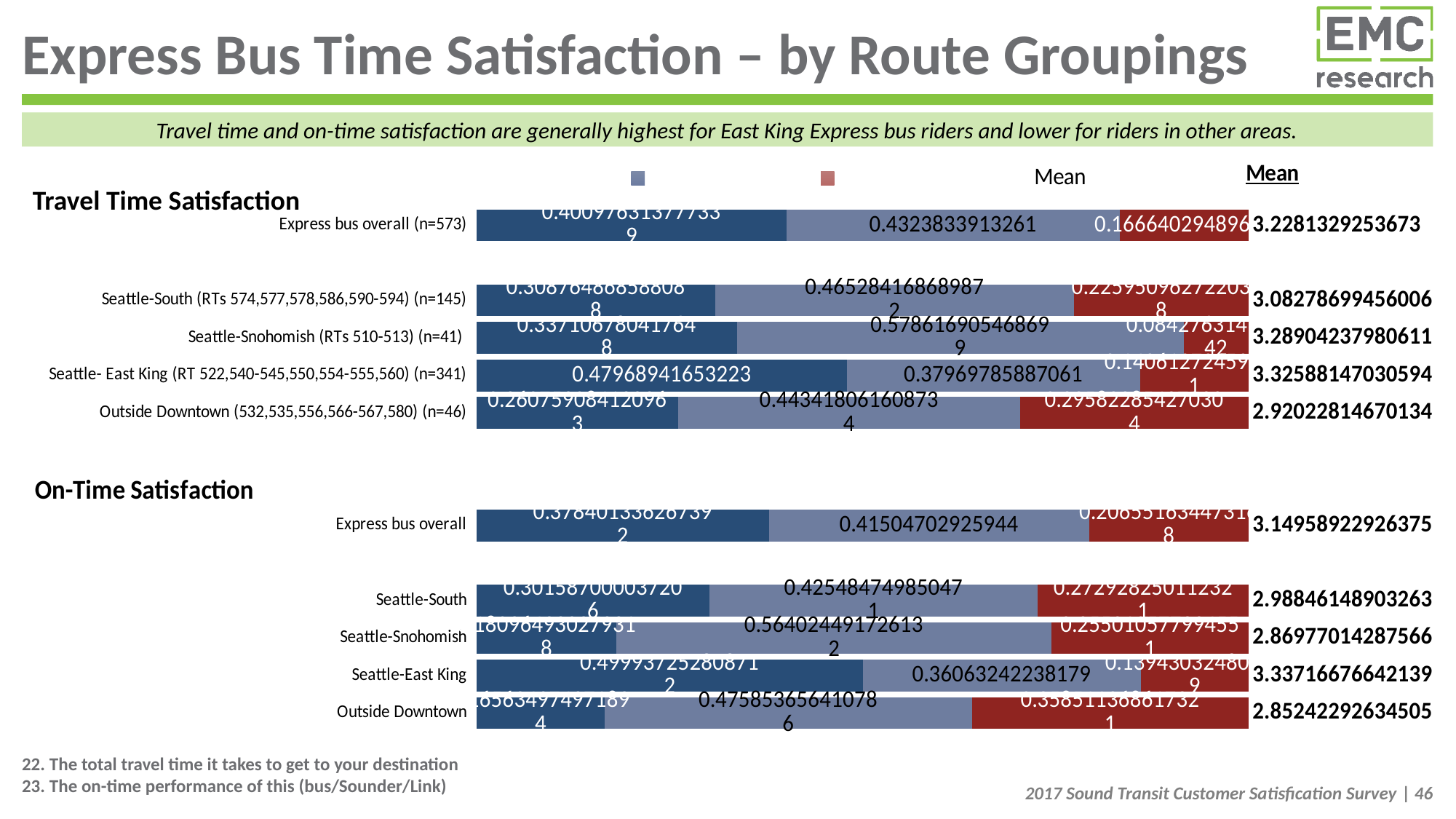

# Express Bus Time Satisfaction – by Route Groupings
Travel time and on-time satisfaction are generally highest for East King Express bus riders and lower for riders in other areas.

### Chart

| Category | A |   | B |    | C or lower/DK | Mean |
|---|---|---|---|---|---|---|
| Express bus overall (n=573) | 0.40097631377733917 | None | 0.4323833913261002 | None | 0.1666402948965604 | 3.228132925367299 |
|  | None | None | None | None | None | None |
| Seattle-South (RTs 574,577,578,586,590-594) (n=145) | 0.3087648685880875 | None | 0.46528416868987227 | None | 0.22595096272203835 | 3.0827869945600606 |
| Seattle-Snohomish (RTs 510-513) (n=41)  | 0.3371067804176475 | None | 0.5786169054686989 | None | 0.08427631411365424 | 3.2890423798061104 |
| Seattle- East King (RT 522,540-545,550,554-555,560) (n=341) | 0.47968941653222985 | None | 0.3796978588706096 | None | 0.14061272459716112 | 3.3258814703059385 |
| Outside Downtown (532,535,556,566-567,580) (n=46) | 0.26075908412096305 | None | 0.4434180616087338 | None | 0.295822854270304 | 2.9202281467013402 |
|  | None | None | None | None | None | None |
|  | None | None | None | None | None | None |
| Express bus overall | 0.3784013362673916 | None | 0.41504702925943987 | None | 0.20655163447316846 | 3.1495892292637495 |
|  | None | None | None | None | None | None |
| Seattle-South | 0.30158700003720595 | None | 0.42548474985047124 | None | 0.2729282501123212 | 2.9884614890326313 |
| Seattle-Snohomish | 0.18096493027931757 | None | 0.564024491726132 | None | 0.2550105779945509 | 2.8697701428756637 |
| Seattle-East King | 0.4999372528087115 | None | 0.36063242238179 | None | 0.13943032480949885 | 3.3371667664213875 |
| Outside Downtown | 0.16563497497189375 | None | 0.47585365641078636 | None | 0.3585113686173207 | 2.852422926345046 |
Travel Time Satisfaction
22. The total travel time it takes to get to your destination
23. The on-time performance of this (bus/Sounder/Link)